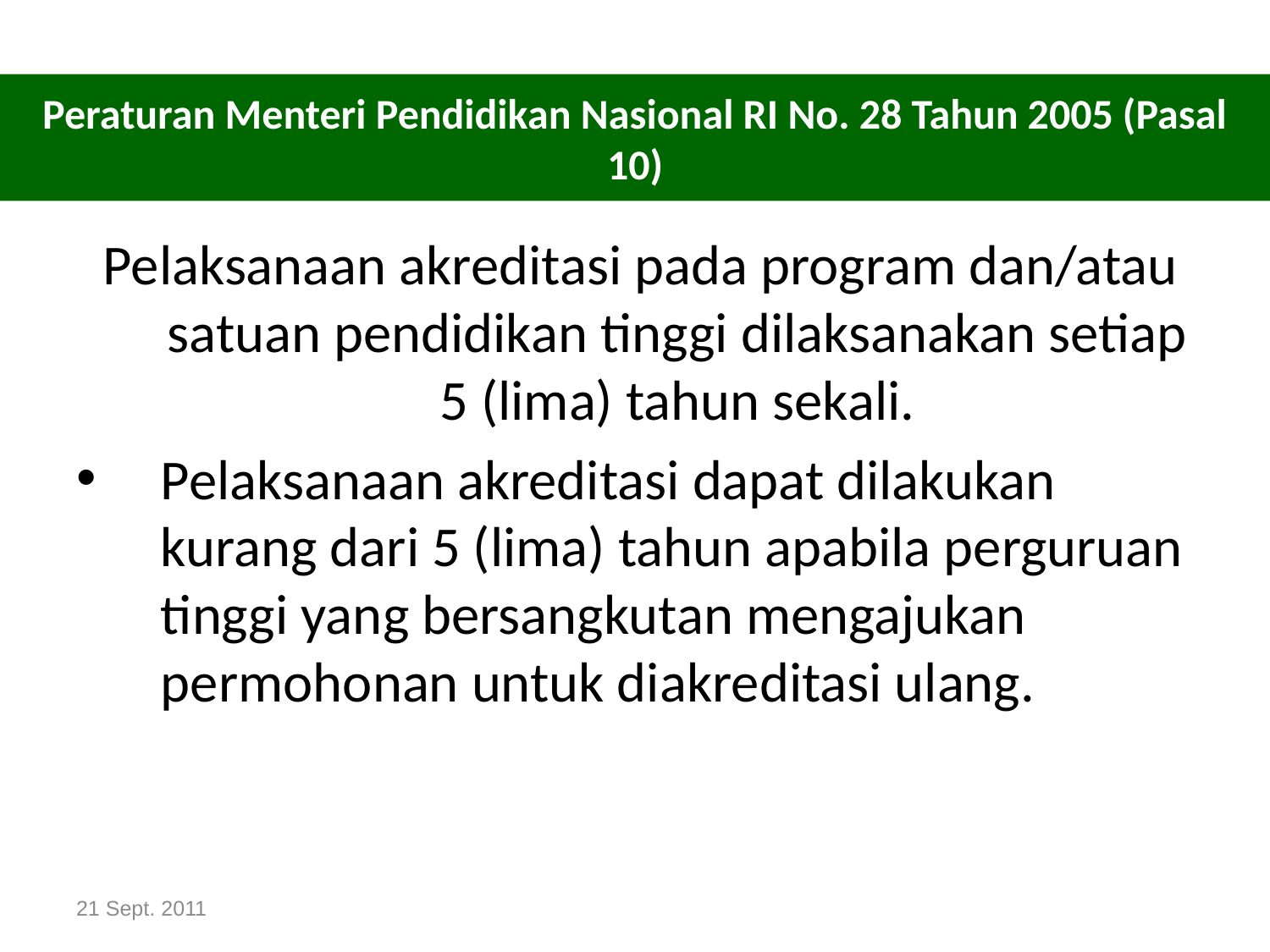

# Peraturan Menteri Pendidikan Nasional RI No. 28 Tahun 2005 (Pasal 10)
 Pelaksanaan akreditasi pada program dan/atau satuan pendidikan tinggi dilaksanakan setiap 5 (lima) tahun sekali.
Pelaksanaan akreditasi dapat dilakukan kurang dari 5 (lima) tahun apabila perguruan tinggi yang bersangkutan mengajukan permohonan untuk diakreditasi ulang.
21 Sept. 2011